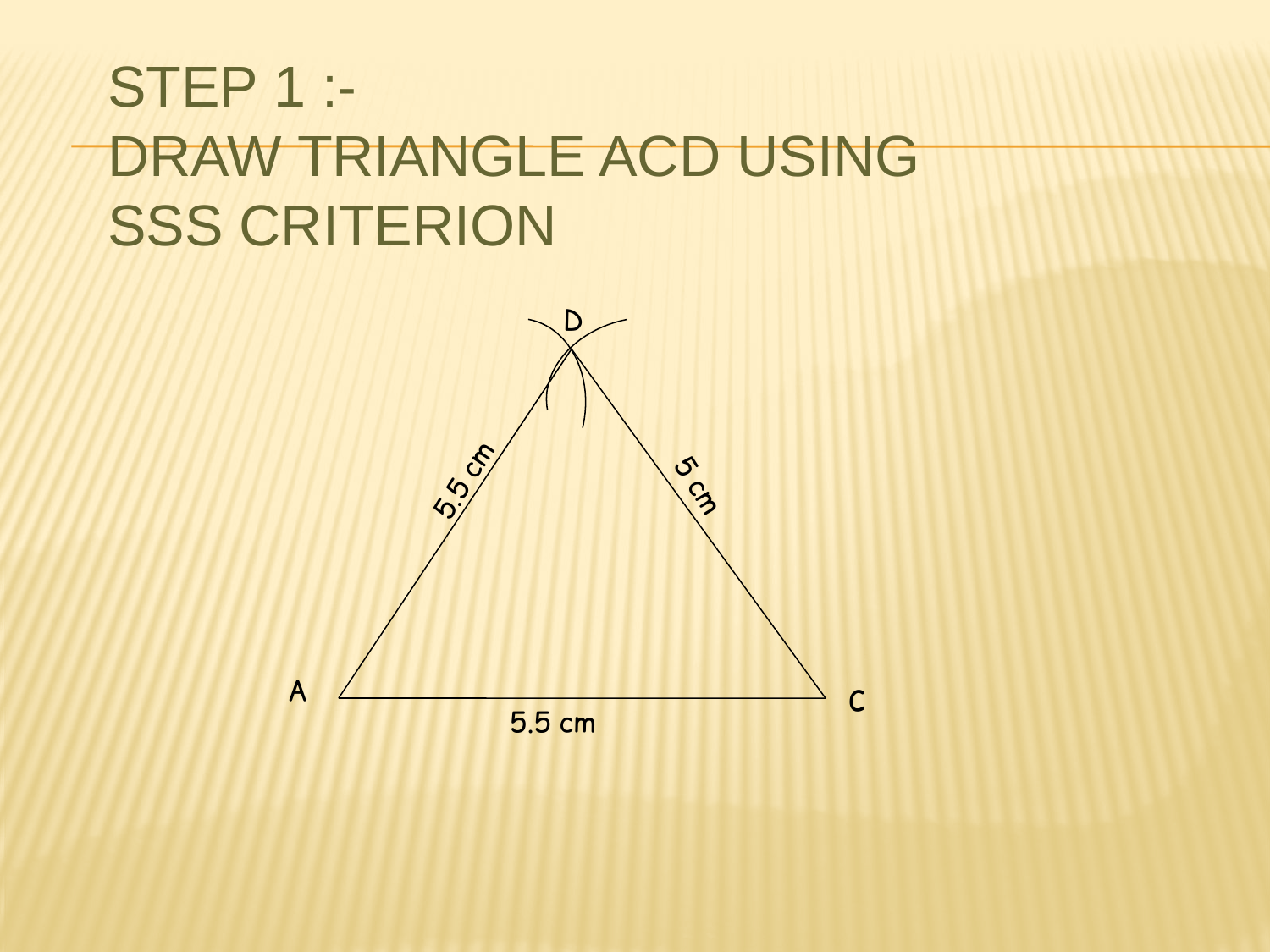

# Step 1 :- Draw triangle ACD using SSS criterion
D

5.5 cm
5 cm
A
C

5.5 cm